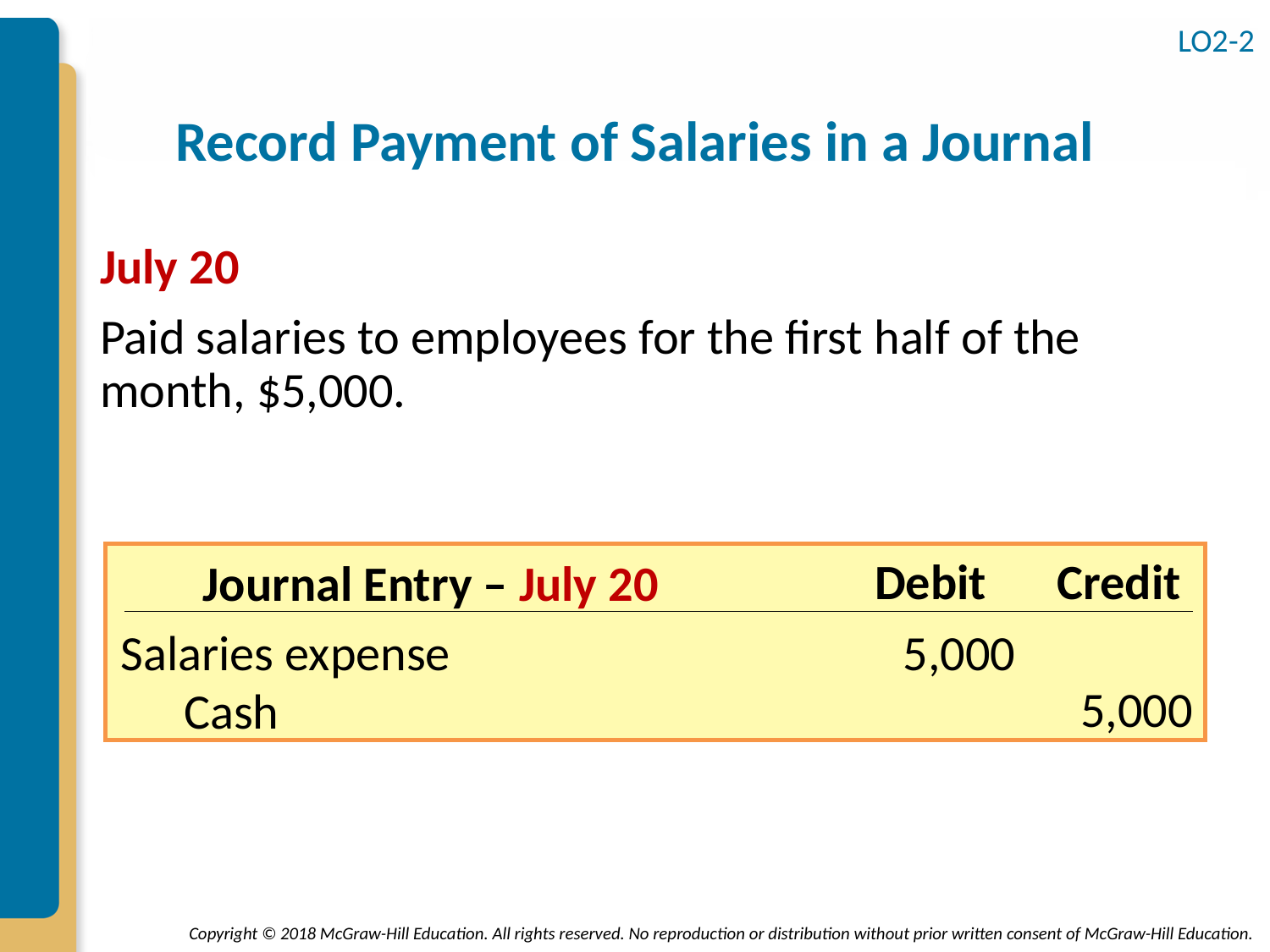

LO2-2
# Record Payment of Salaries in a Journal
July 20
Paid salaries to employees for the first half of the month, $5,000.

Debit
Credit
Journal Entry – July 20
Salaries expense
5,000
5,000
Cash